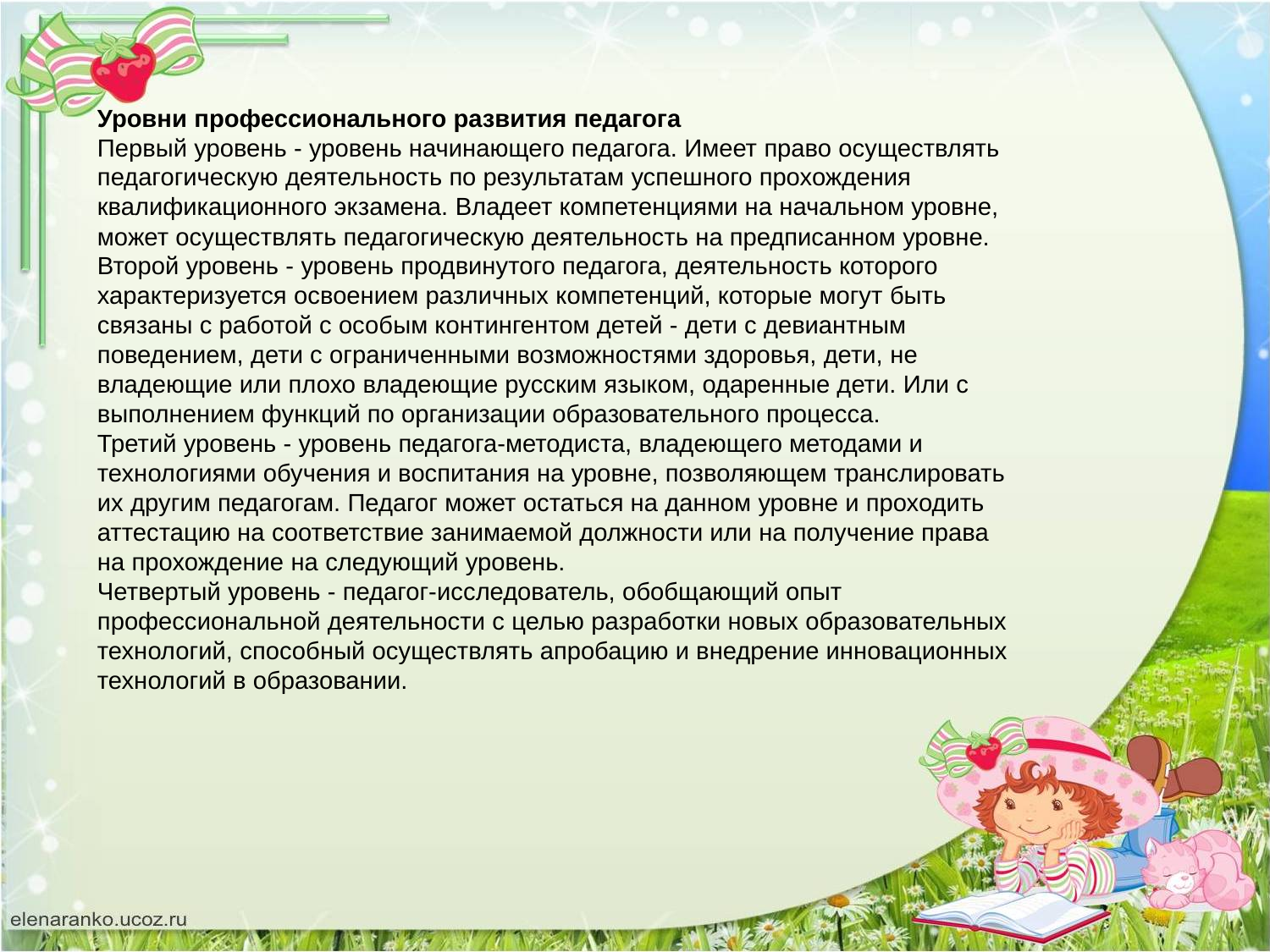

Уровни профессионального развития педагога
Первый уровень - уровень начинающего педагога. Имеет право осуществлять педагогическую деятельность по результатам успешного прохождения квалификационного экзамена. Владеет компетенциями на начальном уровне, может осуществлять педагогическую деятельность на предписанном уровне.
Второй уровень - уровень продвинутого педагога, деятельность которого характеризуется освоением различных компетенций, которые могут быть связаны с работой с особым контингентом детей - дети с девиантным поведением, дети с ограниченными возможностями здоровья, дети, не владеющие или плохо владеющие русским языком, одаренные дети. Или с выполнением функций по организации образовательного процесса.
Третий уровень - уровень педагога-методиста, владеющего методами и технологиями обучения и воспитания на уровне, позволяющем транслировать их другим педагогам. Педагог может остаться на данном уровне и проходить аттестацию на соответствие занимаемой должности или на получение права на прохождение на следующий уровень.
Четвертый уровень - педагог-исследователь, обобщающий опыт профессиональной деятельности с целью разработки новых образовательных технологий, способный осуществлять апробацию и внедрение инновационных технологий в образовании.